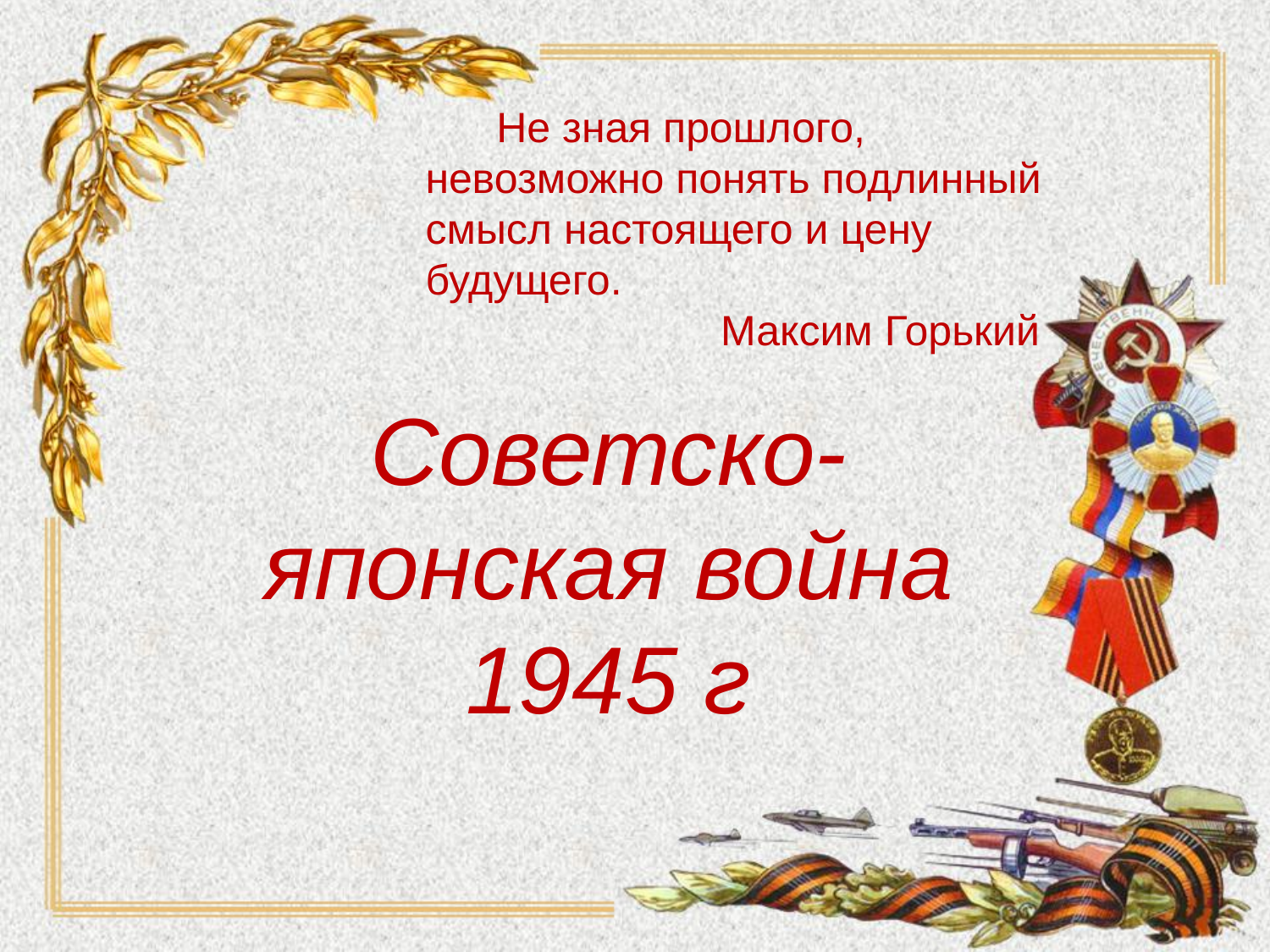

Не зная прошлого,  невозможно понять подлинный смысл настоящего и цену будущего.
                         Максим Горький
# Советско-японская война 1945 г